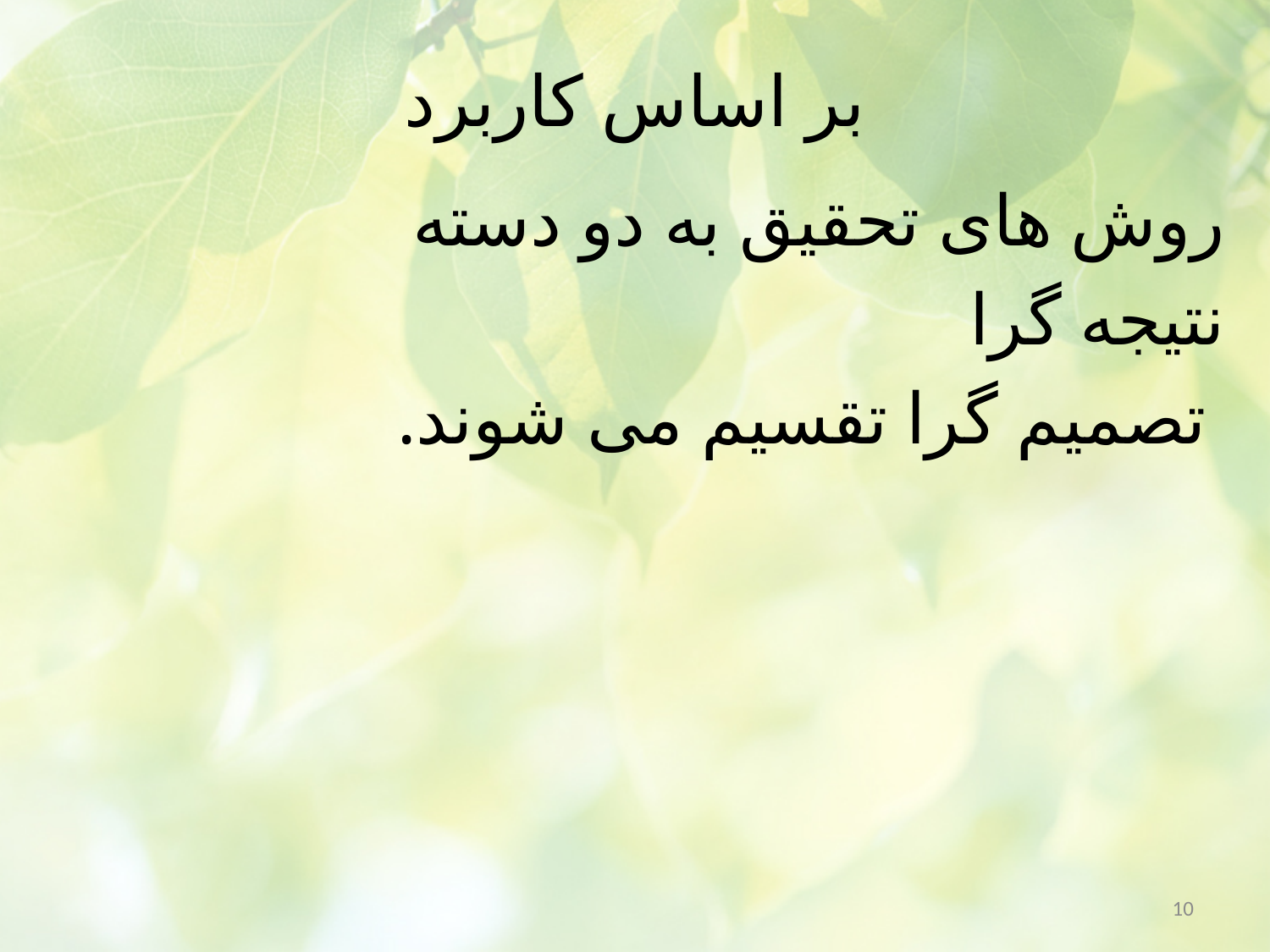

# بر اساس کاربرد
روش های تحقیق به دو دسته
نتیجه گرا
 تصمیم گرا تقسیم می شوند.

10